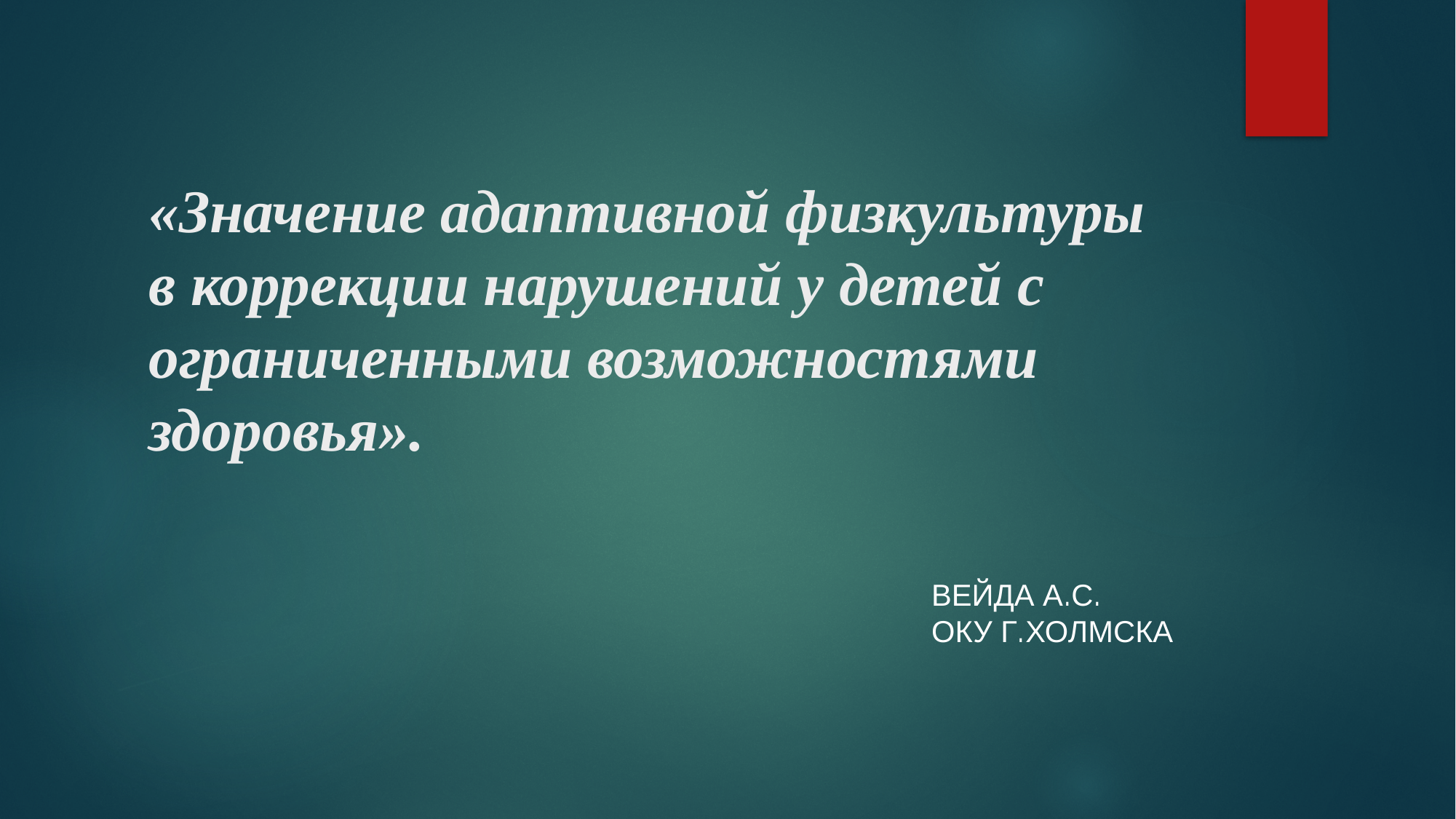

# «Значение адаптивной физкультуры в коррекции нарушений у детей с ограниченными возможностями здоровья».
Вейда А.С.
Оку Г.Холмска